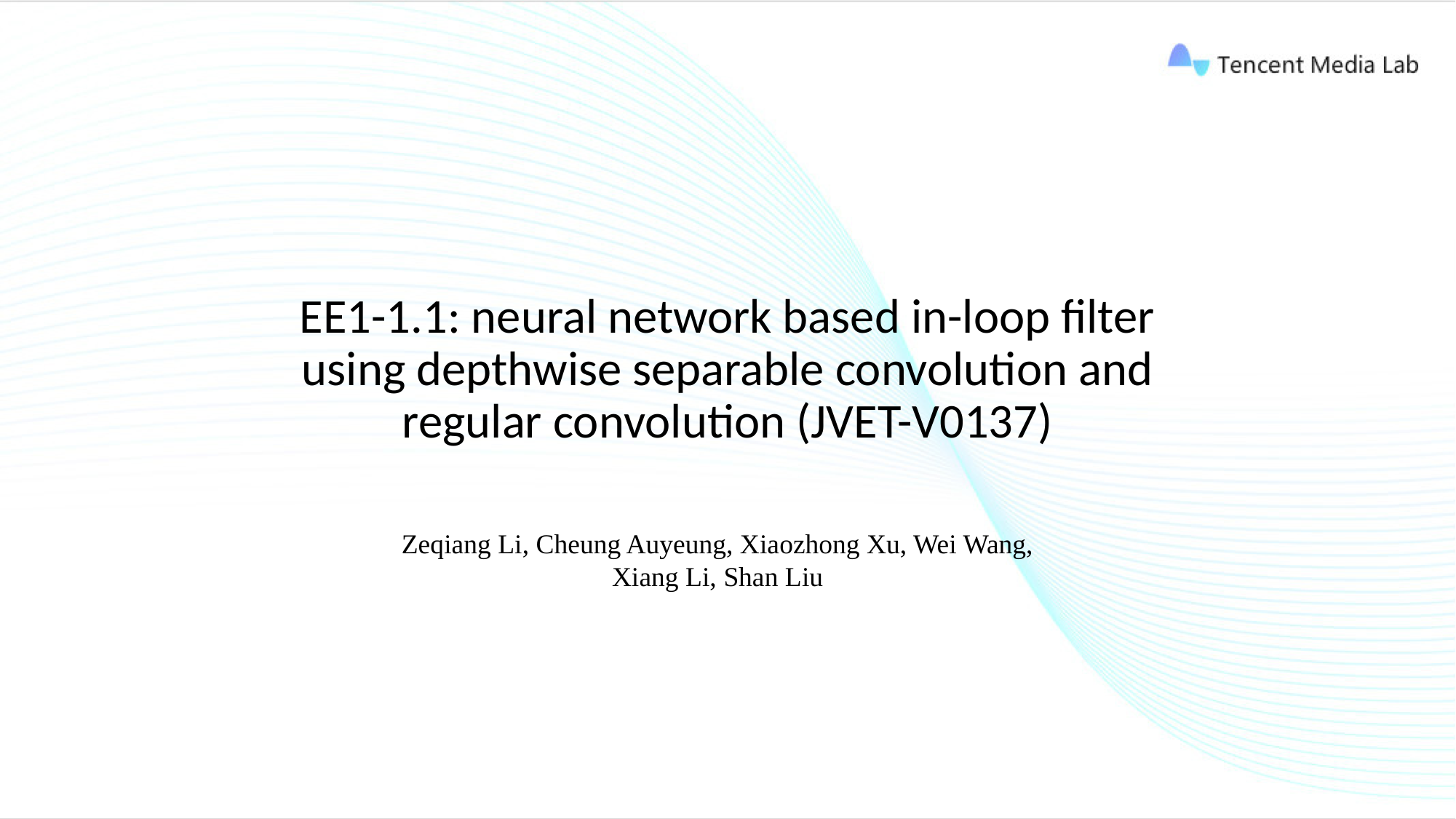

# EE1-1.1: neural network based in-loop filter using depthwise separable convolution and regular convolution (JVET-V0137)
Zeqiang Li, Cheung Auyeung, Xiaozhong Xu, Wei Wang, Xiang Li, Shan Liu